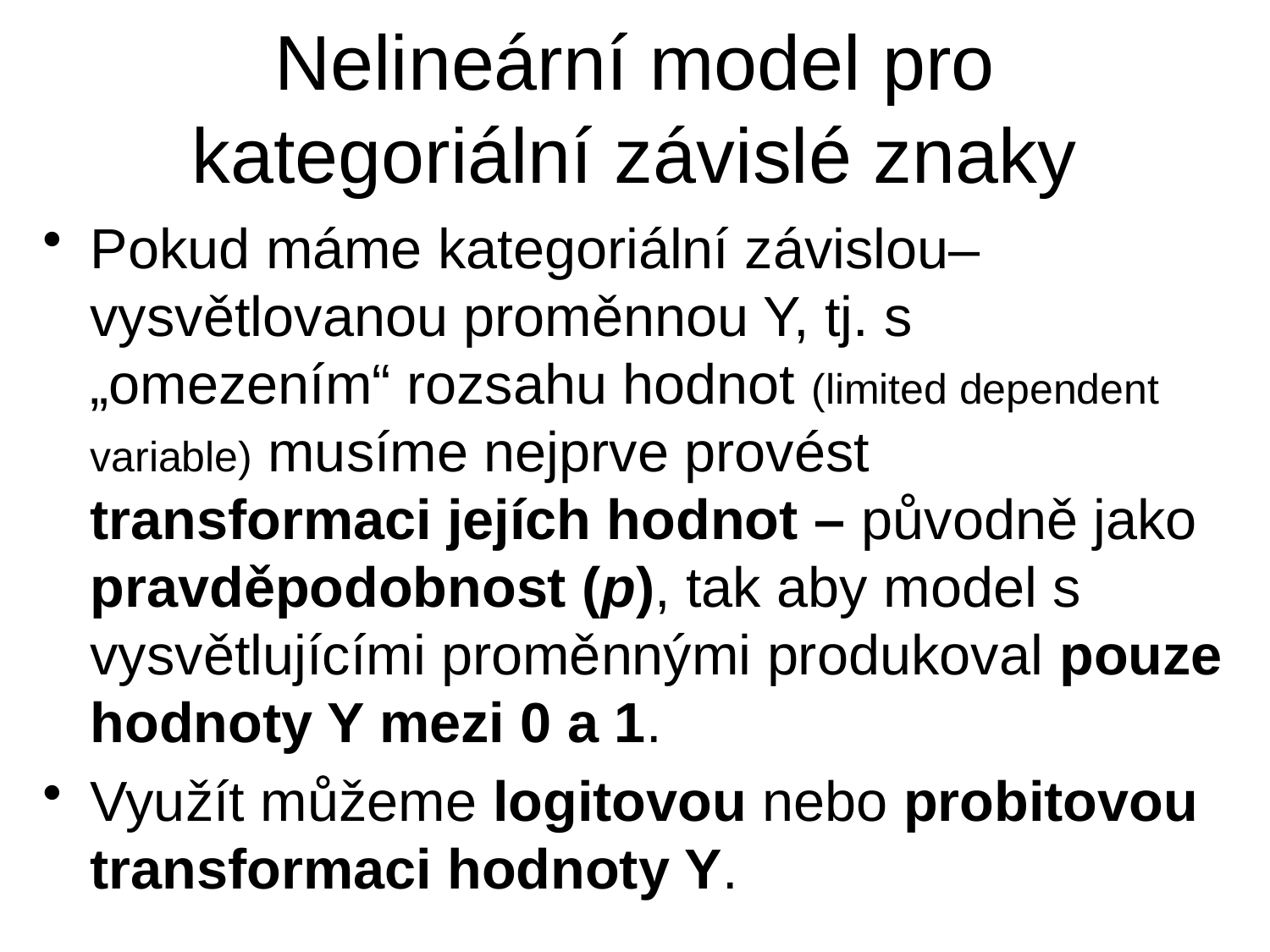

# Nelineární model pro kategoriální závislé znaky
Pokud máme kategoriální závislou–vysvětlovanou proměnnou Y, tj. s „omezením“ rozsahu hodnot (limited dependent variable) musíme nejprve provést transformaci jejích hodnot – původně jako pravděpodobnost (p), tak aby model s vysvětlujícími proměnnými produkoval pouze hodnoty Y mezi 0 a 1.
Využít můžeme logitovou nebo probitovou transformaci hodnoty Y.